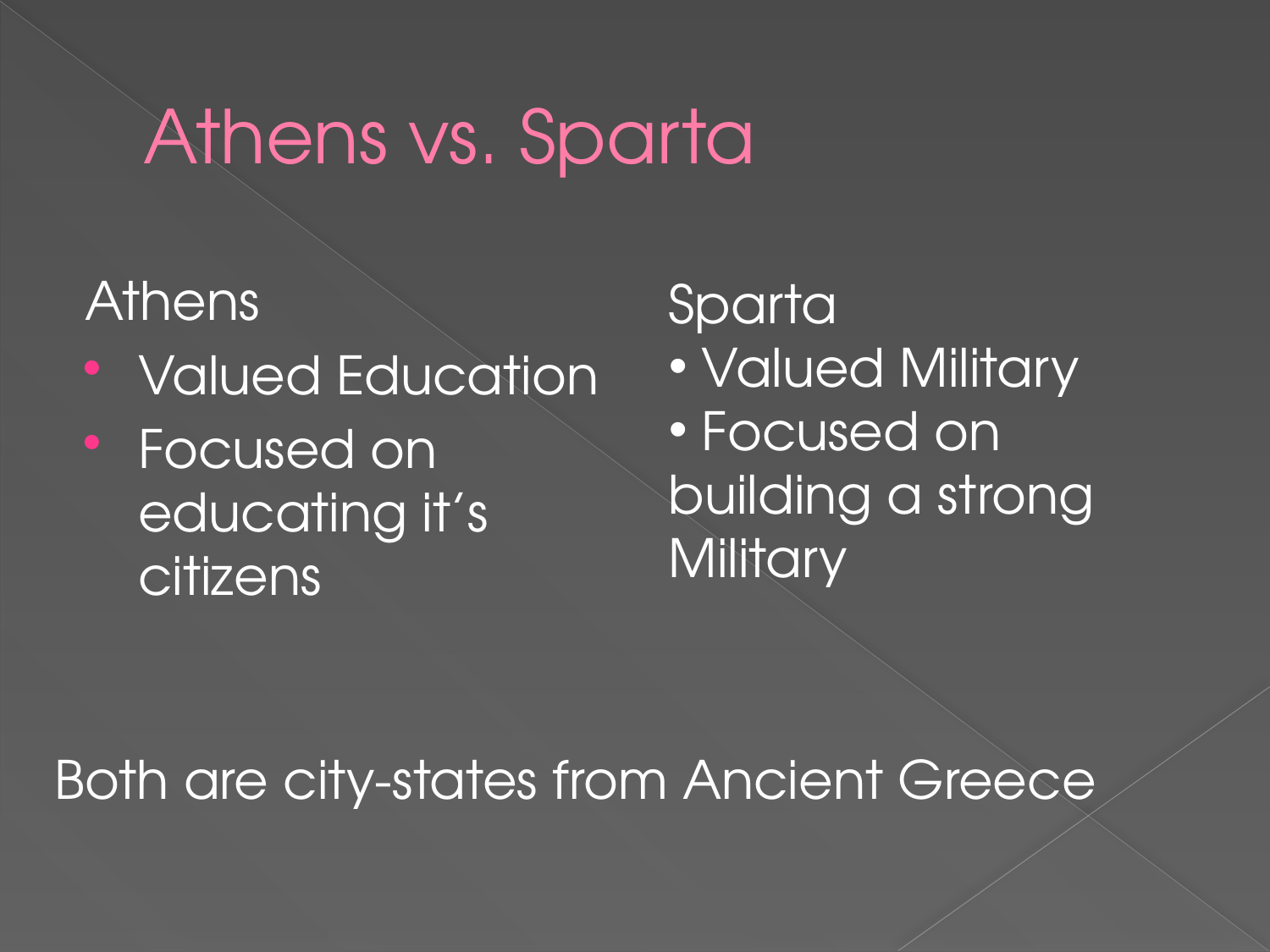

# Athens vs. Sparta
Athens
Valued Education
Focused on educating it’s citizens
Sparta
 Valued Military
 Focused on building a strong Military
Both are city-states from Ancient Greece